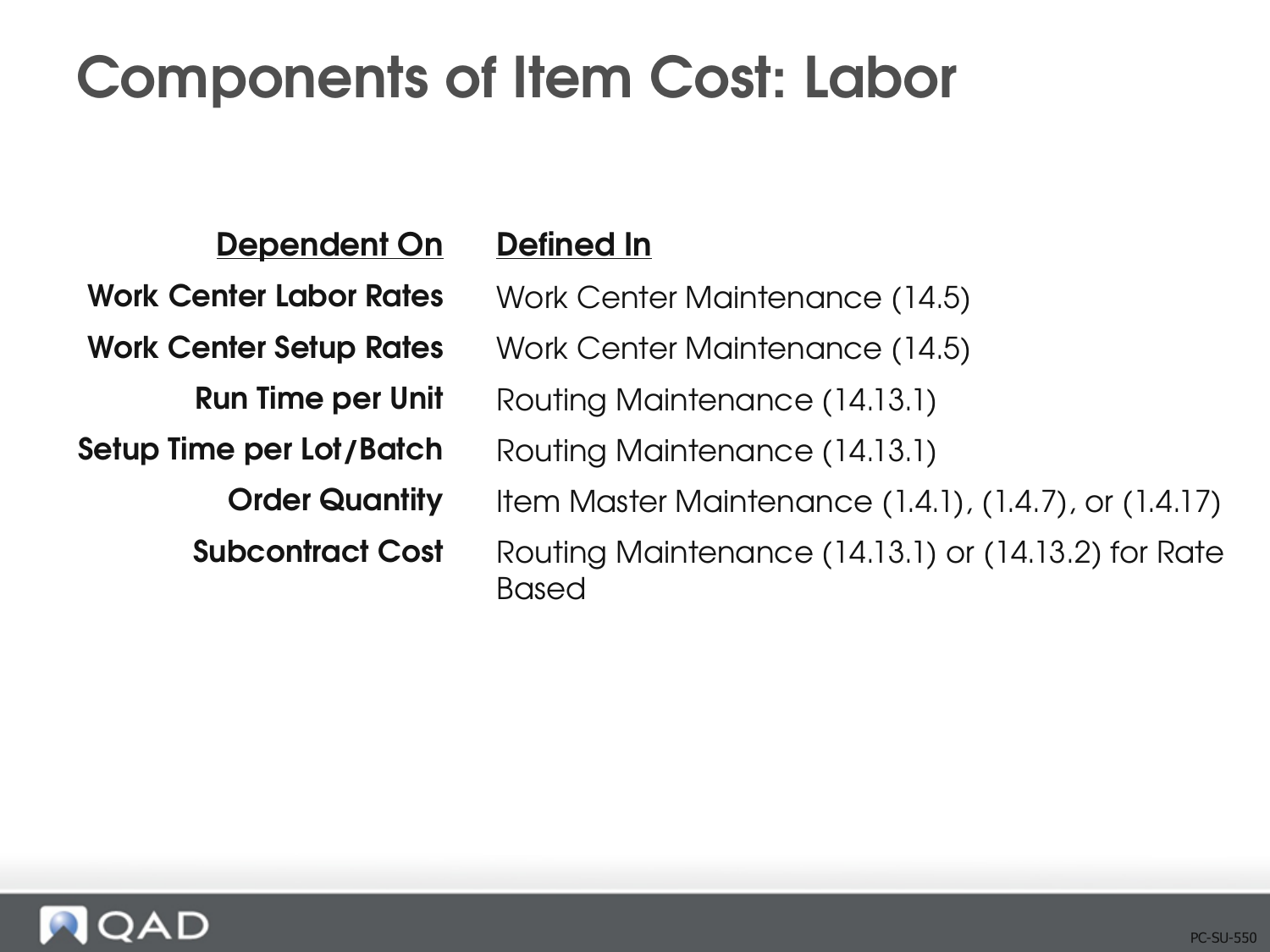

# Components of Item Cost: Labor
Dependent On
Defined In
Work Center Labor Rates
Work Center Setup Rates
Run Time per Unit
Setup Time per Lot/Batch
Order Quantity
Subcontract Cost
Work Center Maintenance (14.5)
Work Center Maintenance (14.5)
Routing Maintenance (14.13.1)
Routing Maintenance (14.13.1)
Item Master Maintenance (1.4.1), (1.4.7), or (1.4.17)
Routing Maintenance (14.13.1) or (14.13.2) for Rate Based
PC-SU-550